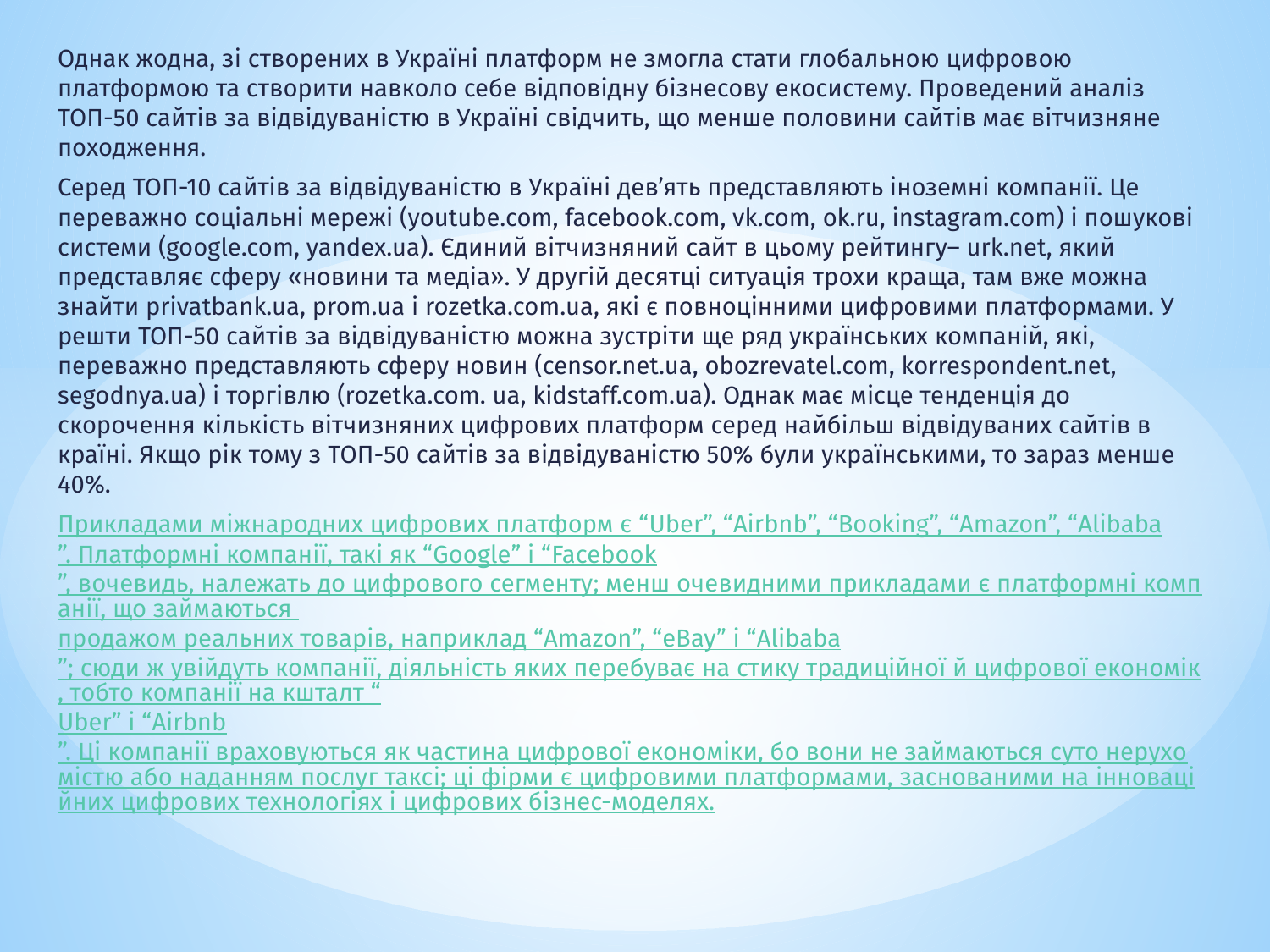

Однак жодна, зі створених в Україні платформ не змогла стати глобальною цифровою платформою та створити навколо себе відповідну бізнесову екосистему. Проведений аналіз ТОП-50 сайтів за відвідуваністю в Україні свідчить, що менше половини сайтів має вітчизняне походження.
Серед ТОП-10 сайтів за відвідуваністю в Україні дев’ять представляють іноземні компанії. Це переважно соціальні мережі (youtube.com, facebook.com, vk.com, ok.ru, instagram.com) і пошукові системи (google.com, yandex.ua). Єдиний вітчизняний сайт в цьому рейтингу– urk.net, який представляє сферу «новини та медіа». У другій десятці ситуація трохи краща, там вже можна знайти privatbank.ua, prom.ua і rozetka.com.ua, які є повноцінними цифровими платформами. У решти ТОП-50 сайтів за відвідуваністю можна зустріти ще ряд українських компаній, які, переважно представляють сферу новин (censor.net.ua, obozrevatel.com, korrespondent.net, segodnya.ua) і торгівлю (rozetka.com. ua, kidstaff.com.ua). Однак має місце тенденція до скорочення кількість вітчизняних цифрових платформ серед найбільш відвідуваних сайтів в країні. Якщо рік тому з ТОП-50 сайтів за відвідуваністю 50% були українськими, то зараз менше 40%.
Прикладами міжнародних цифрових платформ є “Uber”, “Airbnb”, “Booking”, “Amazon”, “Alibaba”. Платформні компанії, такі як “Google” і “Facebook”, вочевидь, належать до цифрового сегменту; менш очевидними прикладами є платформні компанії, що займаються продажом реальних товарів, наприклад “Amazon”, “eBay” і “Alibaba”; сюди ж увійдуть компанії, діяльність яких перебуває на стику традиційної й цифрової економік, тобто компанії на кшталт “Uber” і “Airbnb”. Ці компанії враховуються як частина цифрової економіки, бо вони не займаються суто нерухомістю або наданням послуг таксі; ці фірми є цифровими платформами, заснованими на інноваційних цифрових технологіях і цифрових бізнес-моделях.